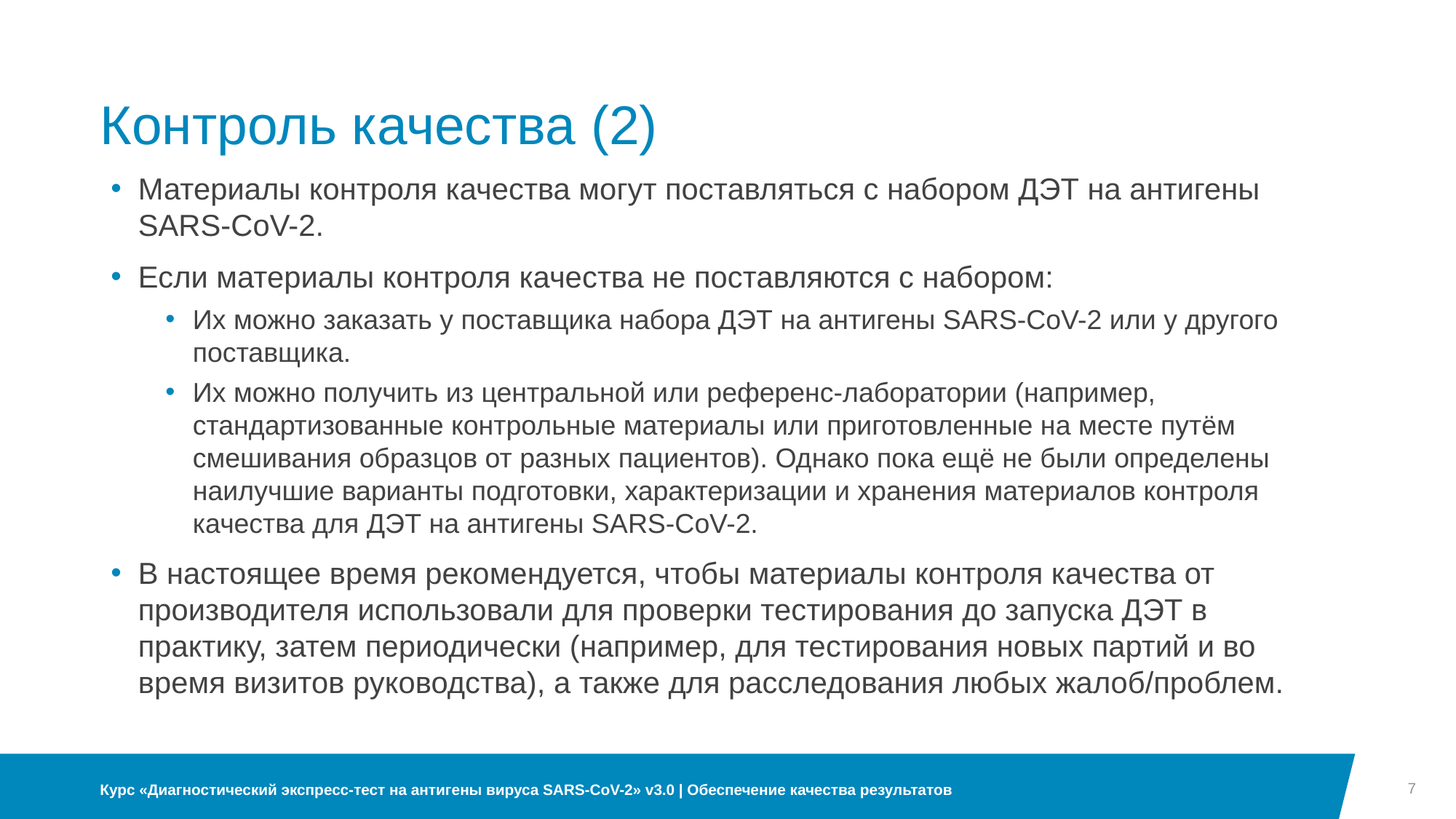

Контроль качества (2)
Материалы контроля качества могут поставляться с набором ДЭТ на антигены SARS-CoV-2.
Если материалы контроля качества не поставляются с набором:
Их можно заказать у поставщика набора ДЭТ на антигены SARS-CoV-2 или у другого поставщика.
Их можно получить из центральной или референс-лаборатории (например, стандартизованные контрольные материалы или приготовленные на месте путём смешивания образцов от разных пациентов). Однако пока ещё не были определены наилучшие варианты подготовки, характеризации и хранения материалов контроля качества для ДЭТ на антигены SARS-CoV-2.
В настоящее время рекомендуется, чтобы материалы контроля качества от производителя использовали для проверки тестирования до запуска ДЭТ в практику, затем периодически (например, для тестирования новых партий и во время визитов руководства), а также для расследования любых жалоб/проблем.

7
Курс «Диагностический экспресс-тест на антигены вируса SARS-CoV-2» v3.0 | Обеспечение качества результатов